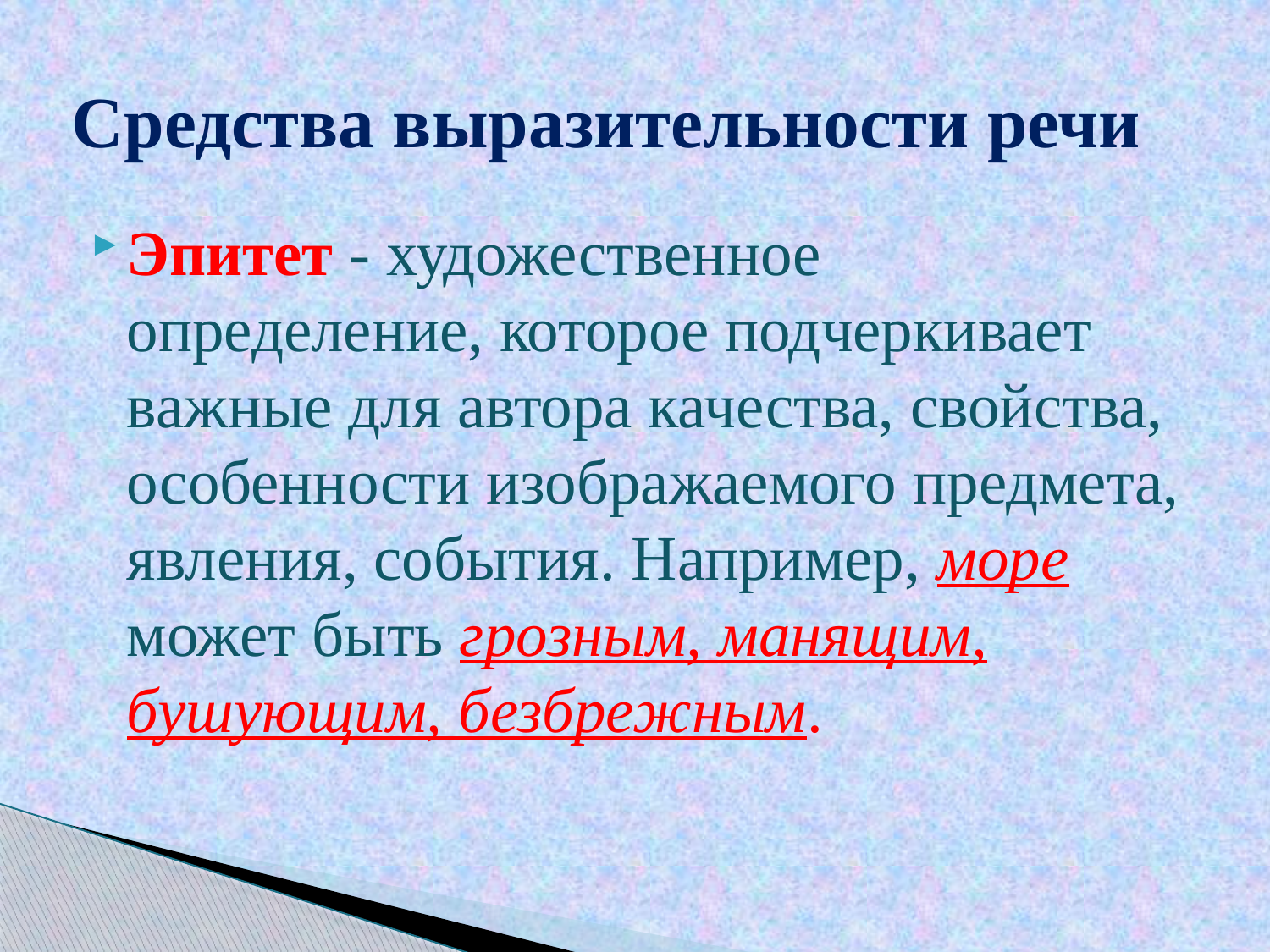

# Средства выразительности речи
Эпитет - художественное определение, которое подчеркивает важные для автора качества, свойства, особенности изображаемого предмета, явления, события. Например, море может быть грозным, манящим, бушующим, безбрежным.